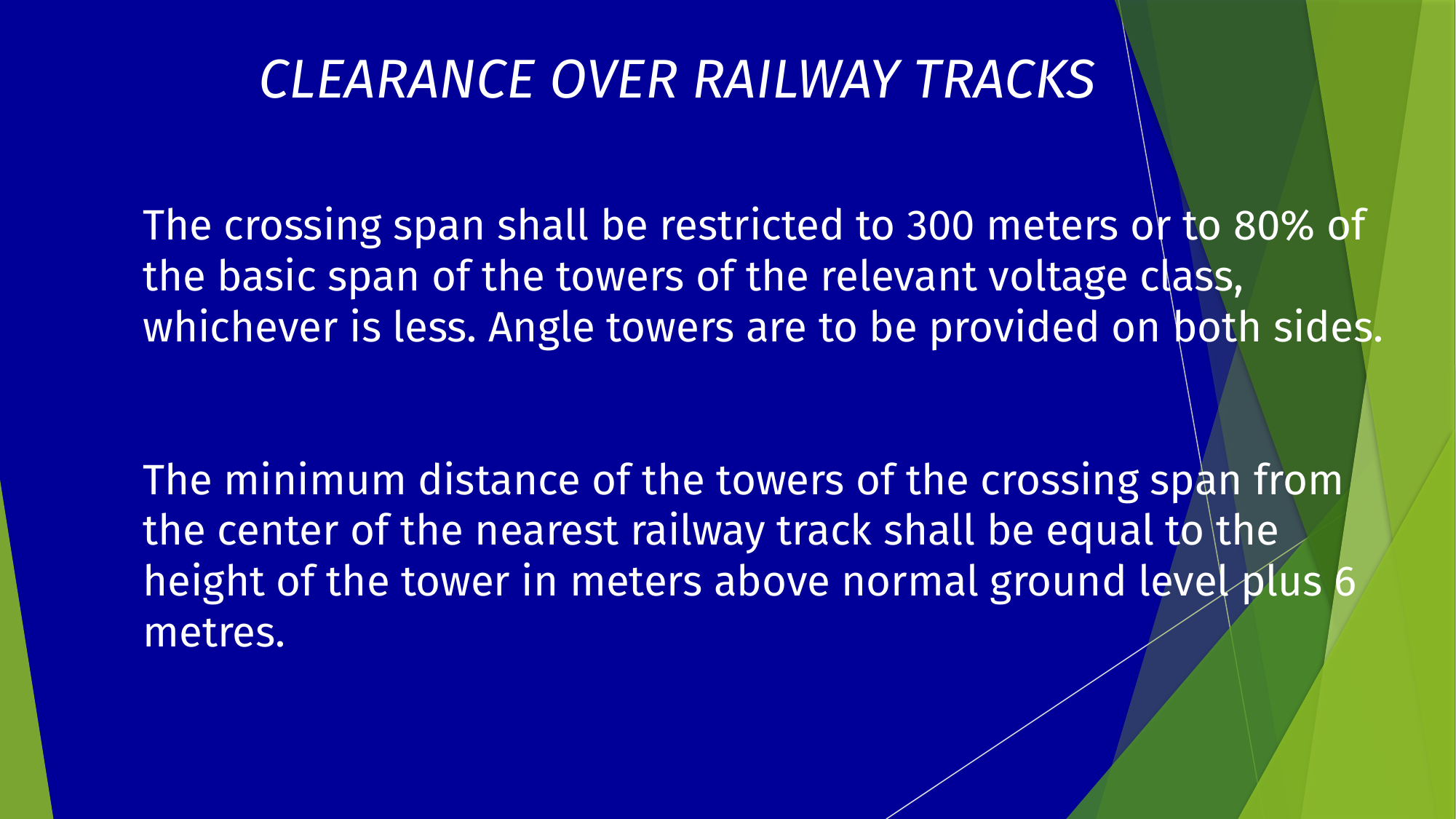

# CLEARANCE OVER RAILWAY TRACKS
The crossing span shall be restricted to 300 meters or to 80% of the basic span of the towers of the relevant voltage class, whichever is less. Angle towers are to be provided on both sides.

The minimum distance of the towers of the crossing span from the center of the nearest railway track shall be equal to the height of the tower in meters above normal ground level plus 6 metres.